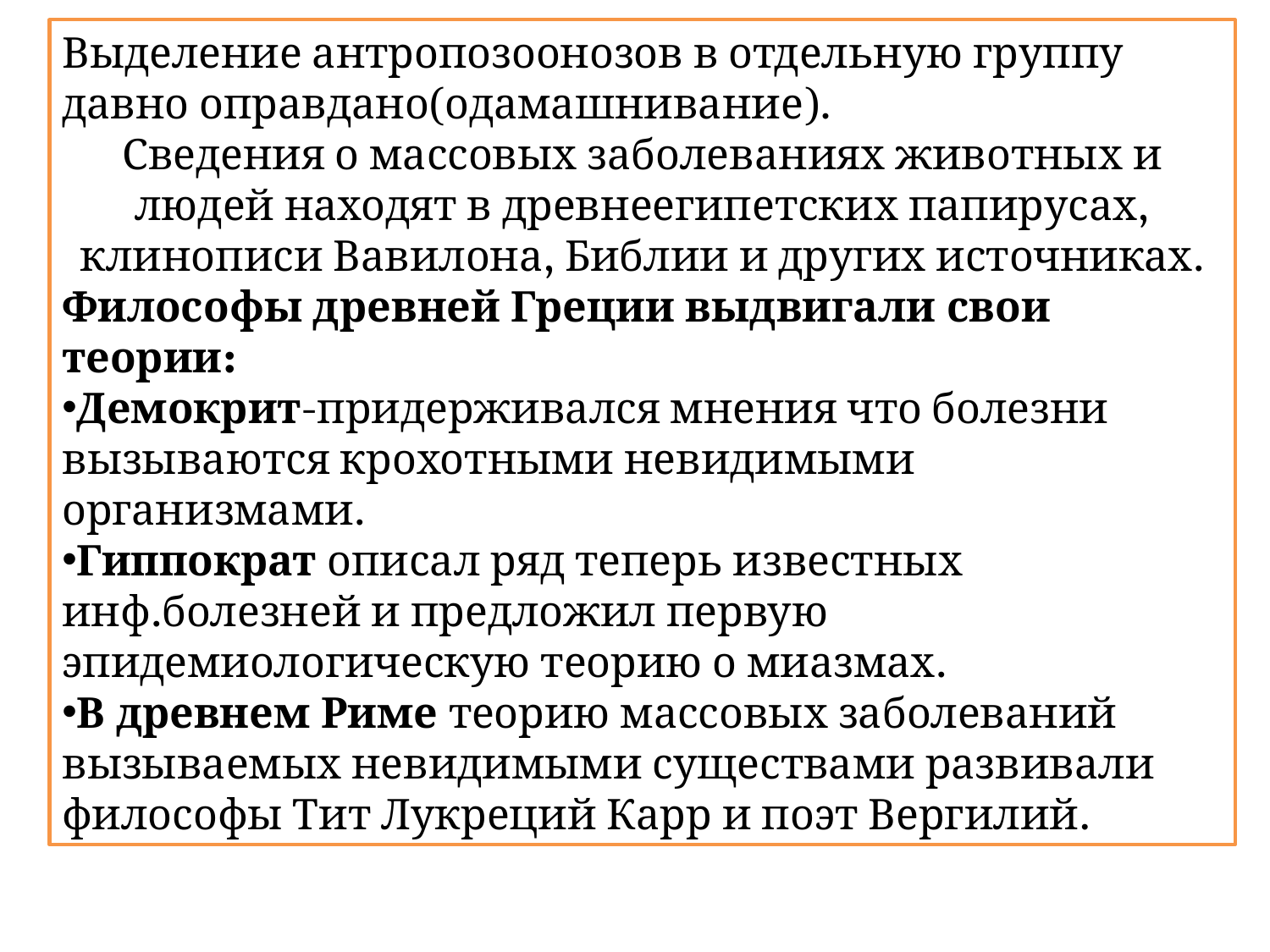

Выделение антропозоонозов в отдельную группу давно оправдано(одамашнивание).
Сведения о массовых заболеваниях животных и людей находят в древнеегипетских папирусах, клинописи Вавилона, Библии и других источниках.
Философы древней Греции выдвигали свои теории:
Демокрит-придерживался мнения что болезни вызываются крохотными невидимыми организмами.
Гиппократ описал ряд теперь известных инф.болезней и предложил первую эпидемиологическую теорию о миазмах.
В древнем Риме теорию массовых заболеваний вызываемых невидимыми существами развивали философы Тит Лукреций Карр и поэт Вергилий.